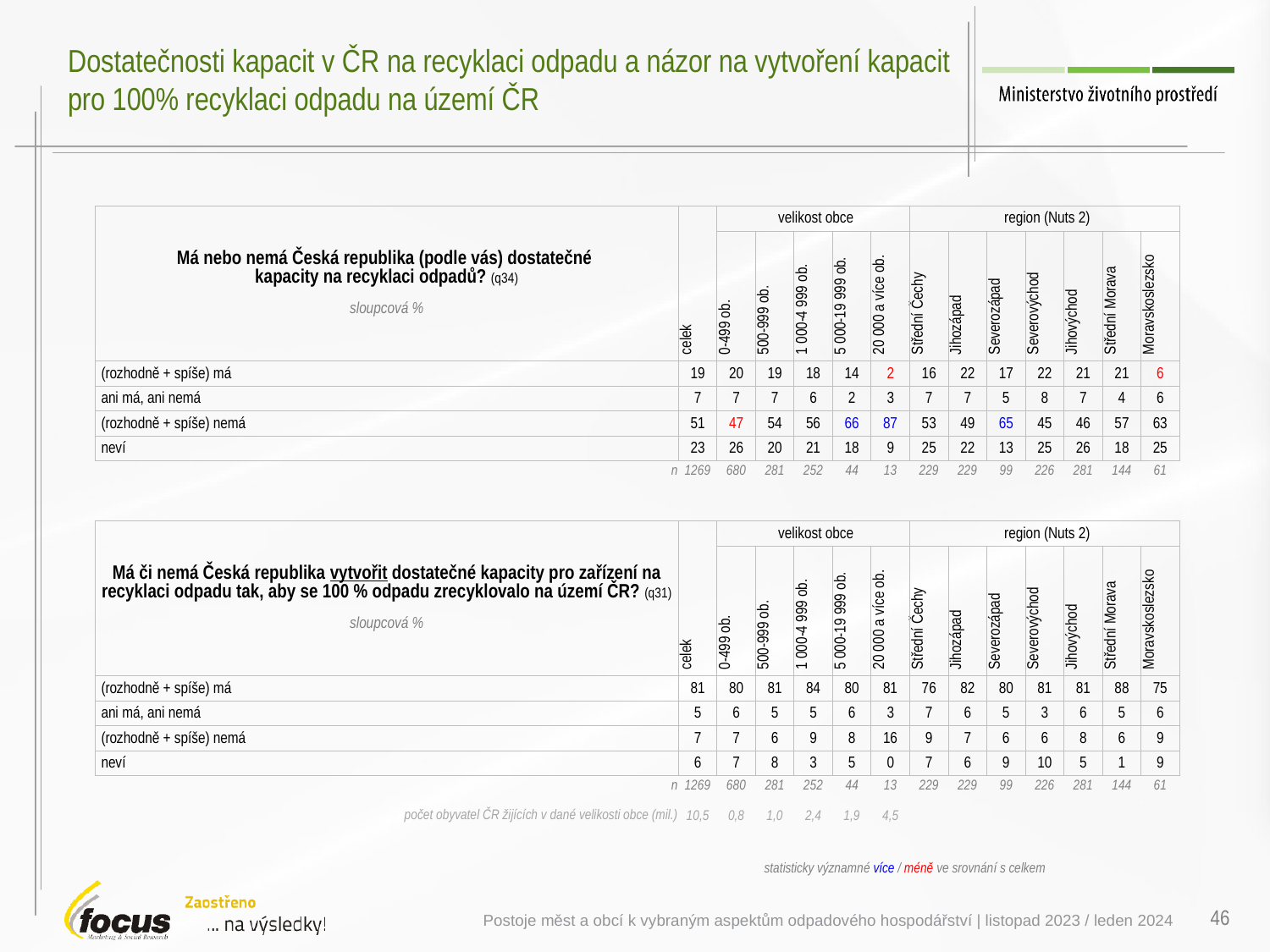

# Dostatečnosti kapacit v ČR na recyklaci odpadu a názor na vytvoření kapacit pro 100% recyklaci odpadu na území ČR
| Má nebo nemá Česká republika (podle vás) dostatečné kapacity na recyklaci odpadů? (q34) sloupcová % | celek | velikost obce |  |  |  |  | region (Nuts 2) |  |  |  |  |  |  |
| --- | --- | --- | --- | --- | --- | --- | --- | --- | --- | --- | --- | --- | --- |
| Uvítali byste kdyby ve Vašem kraji vzniklo zařízení na.. tabulka vynáší % podíly těch, kdo by dané opaření uvítali, v sloupcových % | celek | 0-499 ob. | 500-999 ob. | 1 000-4 999 ob. | 5 000-19 999 ob. | 20 000 a více ob. | Střední Čechy | Jihozápad | Severozápad | Severovýchod | Jihovýchod | Střední Morava | Moravskoslezsko |
| (rozhodně + spíše) má | 19 | 20 | 19 | 18 | 14 | 2 | 16 | 22 | 17 | 22 | 21 | 21 | 6 |
| ani má, ani nemá | 7 | 7 | 7 | 6 | 2 | 3 | 7 | 7 | 5 | 8 | 7 | 4 | 6 |
| (rozhodně + spíše) nemá | 51 | 47 | 54 | 56 | 66 | 87 | 53 | 49 | 65 | 45 | 46 | 57 | 63 |
| neví | 23 | 26 | 20 | 21 | 18 | 9 | 25 | 22 | 13 | 25 | 26 | 18 | 25 |
| n | 1269 | 680 | 281 | 252 | 44 | 13 | 229 | 229 | 99 | 226 | 281 | 144 | 61 |
| Má či nemá Česká republika vytvořit dostatečné kapacity pro zařízení na recyklaci odpadu tak, aby se 100 % odpadu zrecyklovalo na území ČR? (q31) sloupcová % | celek | velikost obce |  |  |  |  | region (Nuts 2) |  |  |  |  |  |  |
| --- | --- | --- | --- | --- | --- | --- | --- | --- | --- | --- | --- | --- | --- |
| Uvítali byste kdyby ve Vašem kraji vzniklo zařízení na.. tabulka vynáší % podíly těch, kdo by dané opaření uvítali, v sloupcových % | celek | 0-499 ob. | 500-999 ob. | 1 000-4 999 ob. | 5 000-19 999 ob. | 20 000 a více ob. | Střední Čechy | Jihozápad | Severozápad | Severovýchod | Jihovýchod | Střední Morava | Moravskoslezsko |
| (rozhodně + spíše) má | 81 | 80 | 81 | 84 | 80 | 81 | 76 | 82 | 80 | 81 | 81 | 88 | 75 |
| ani má, ani nemá | 5 | 6 | 5 | 5 | 6 | 3 | 7 | 6 | 5 | 3 | 6 | 5 | 6 |
| (rozhodně + spíše) nemá | 7 | 7 | 6 | 9 | 8 | 16 | 9 | 7 | 6 | 6 | 8 | 6 | 9 |
| neví | 6 | 7 | 8 | 3 | 5 | 0 | 7 | 6 | 9 | 10 | 5 | 1 | 9 |
| n | 1269 | 680 | 281 | 252 | 44 | 13 | 229 | 229 | 99 | 226 | 281 | 144 | 61 |
| počet obyvatel ČR žijících v dané velikosti obce (mil.) | 10,5 | 0,8 | 1,0 | 2,4 | 1,9 | 4,5 |  |  |  |  |  |  |  |
statisticky významné více / méně ve srovnání s celkem